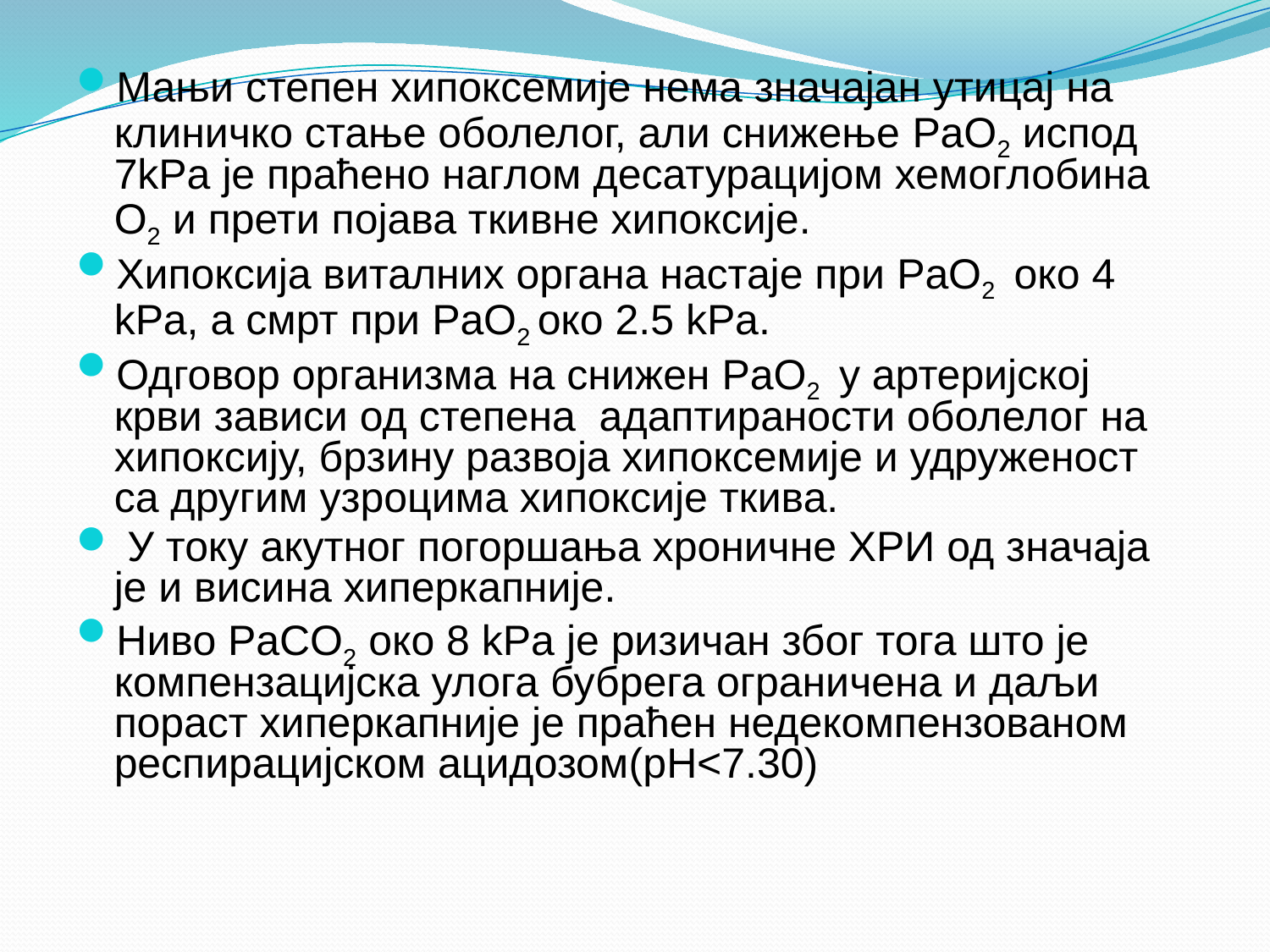

Мањи степен хипоксемије нема значајан утицај на клиничко стање оболелог, али снижење PaO2 испод  7kPa је праћено наглом десатурацијом хемоглобина O2 и прети појава ткивне хипоксије.
Хипоксија виталних органа настаје при PaO2  око 4 kPa, а смрт при PaO2 око 2.5 kPa.
Одговор организма на снижен PaO2  у артеријској  крви зависи од степена  адаптираности оболелог на хипоксију, брзину развоја хипоксемије и удруженост са другим узроцима хипоксије ткива.
 У току акутног погоршања хроничне ХРИ од значаја је и висина хиперкапније.
Ниво PaCO2 око 8 kPa је ризичан због тога што је компензацијска улога бубрега ограничена и даљи пораст хиперкапније је праћен недекомпензованом респирацијском ацидозом(pH<7.30)